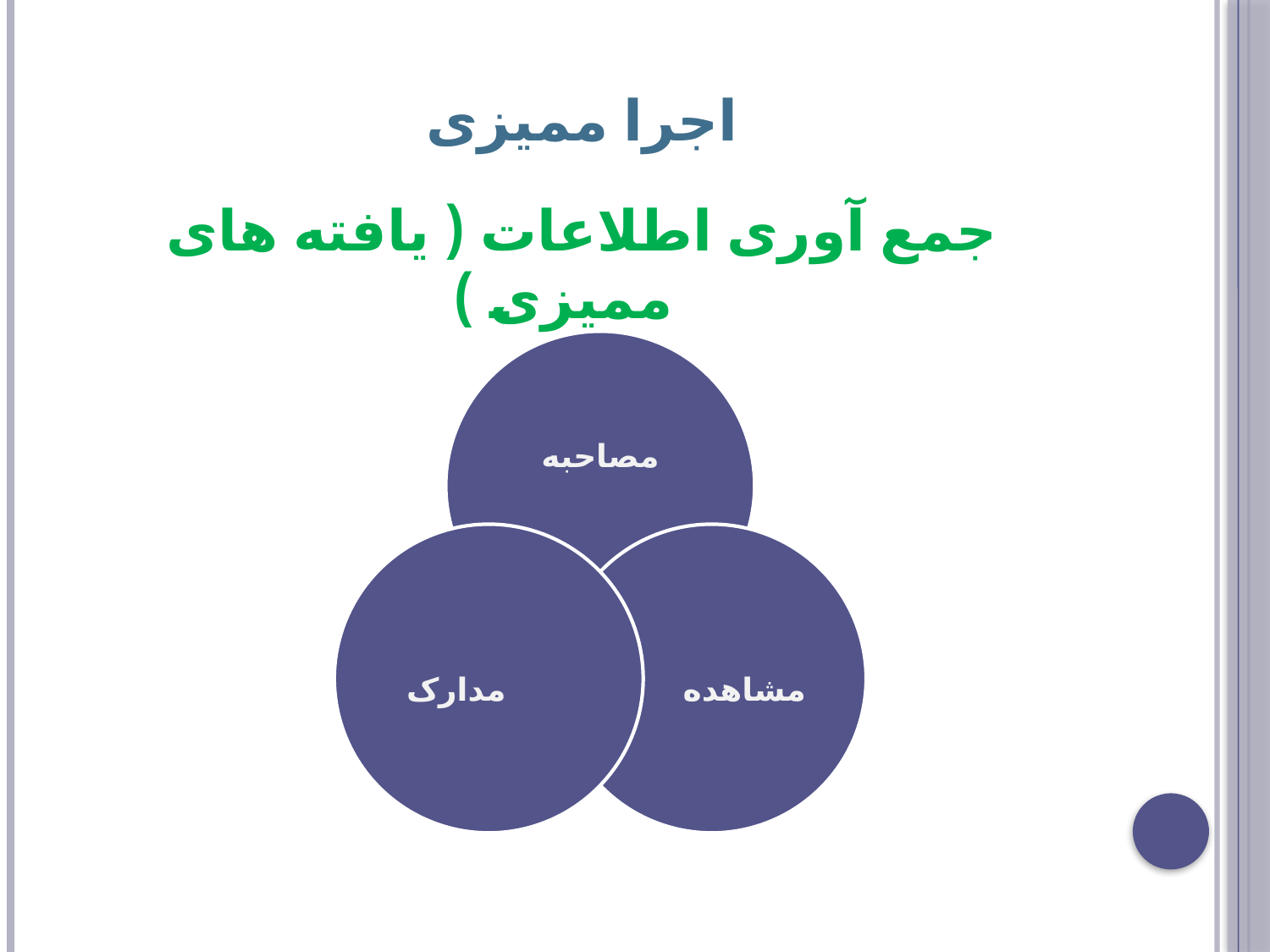

# اجرا ممیزی
جمع آوری اطلاعات ( یافته های ممیزی )

مصاحبه
مشاهده
مدارک